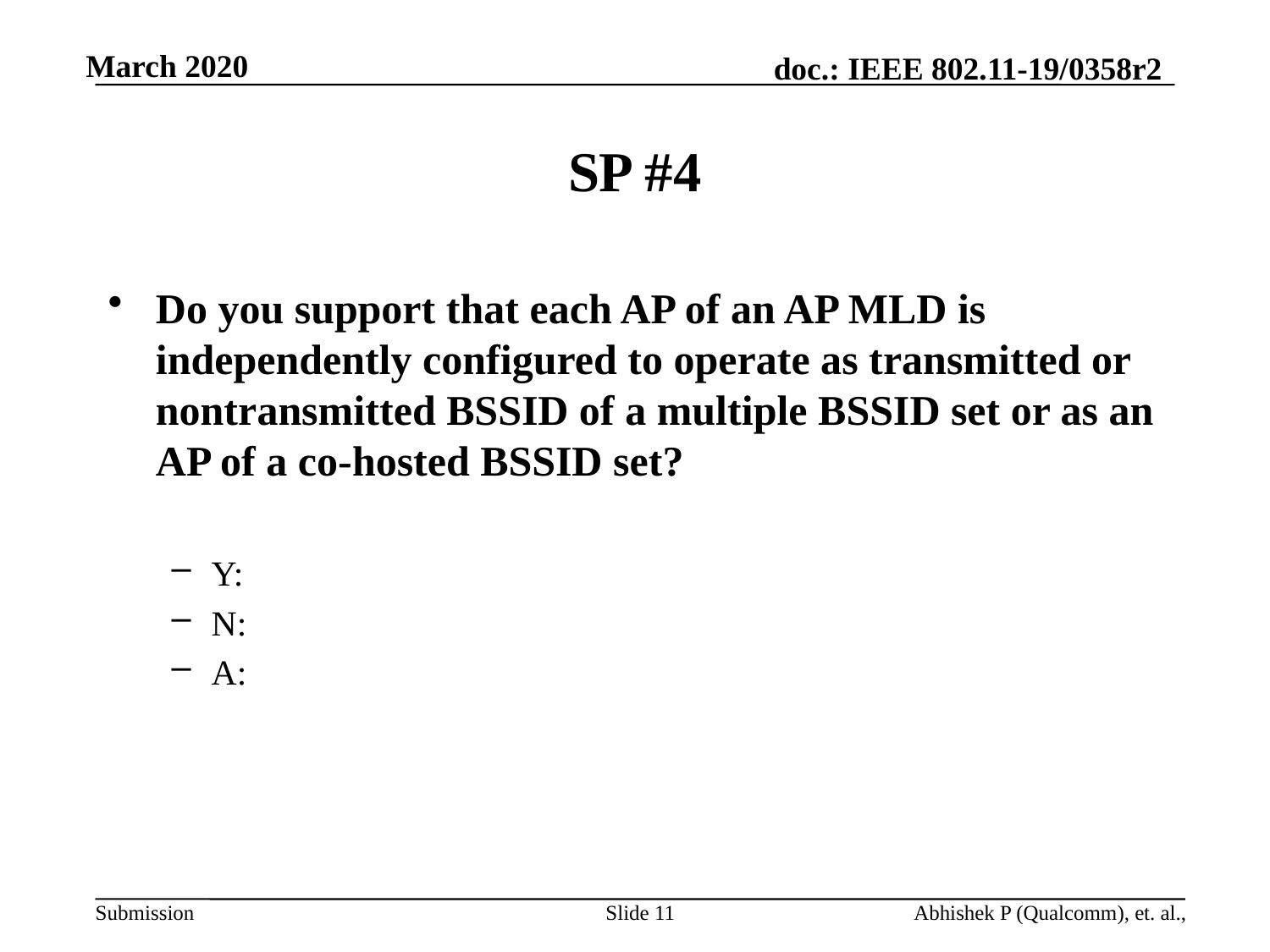

# SP #4
Do you support that each AP of an AP MLD is independently configured to operate as transmitted or nontransmitted BSSID of a multiple BSSID set or as an AP of a co-hosted BSSID set?

Y:
N:
A:

Slide 11
Abhishek P (Qualcomm), et. al.,